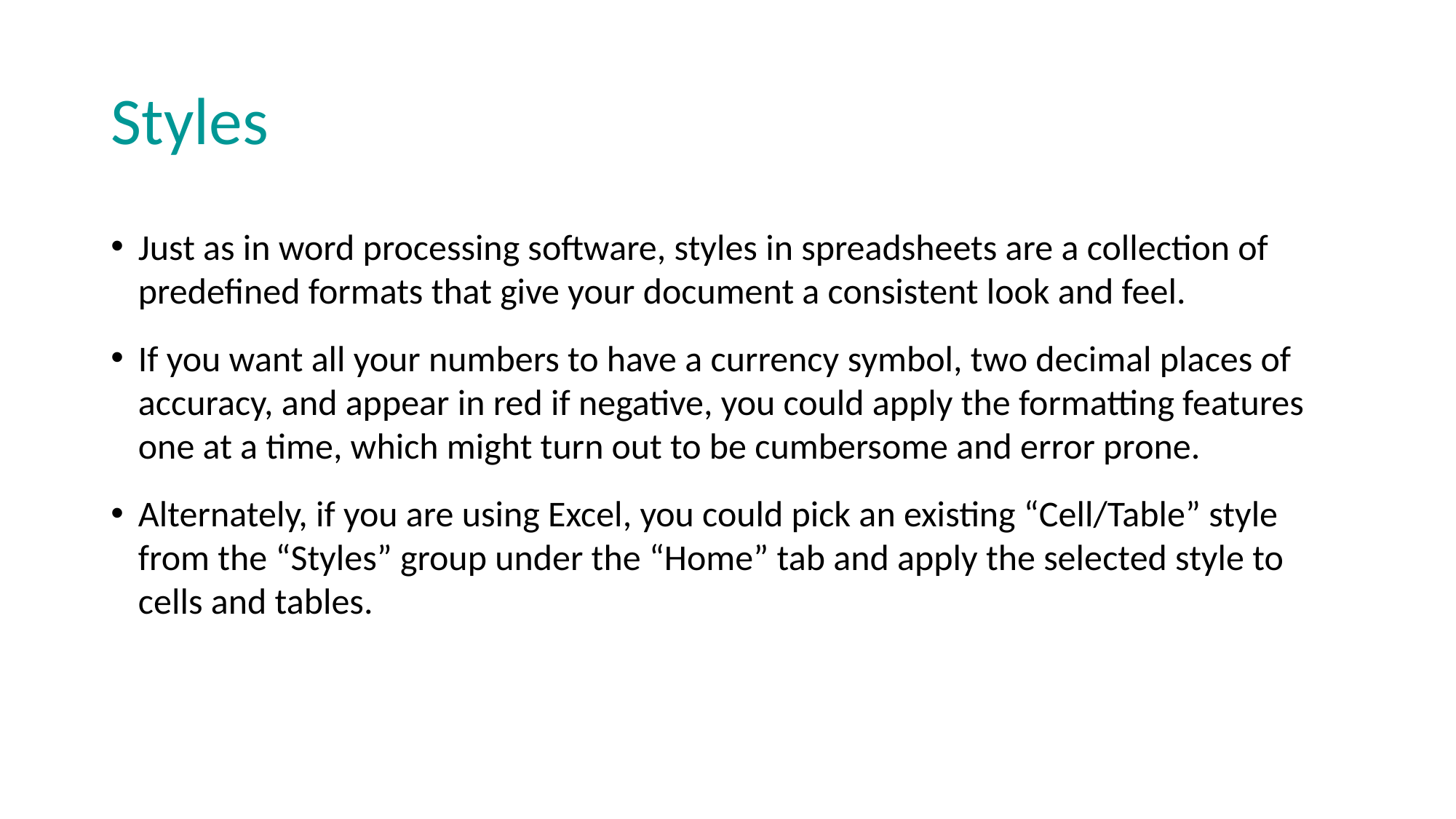

# Styles
Just as in word processing software, styles in spreadsheets are a collection of predefined formats that give your document a consistent look and feel.
If you want all your numbers to have a currency symbol, two decimal places of accuracy, and appear in red if negative, you could apply the formatting features one at a time, which might turn out to be cumbersome and error prone.
Alternately, if you are using Excel, you could pick an existing “Cell/Table” style from the “Styles” group under the “Home” tab and apply the selected style to cells and tables.